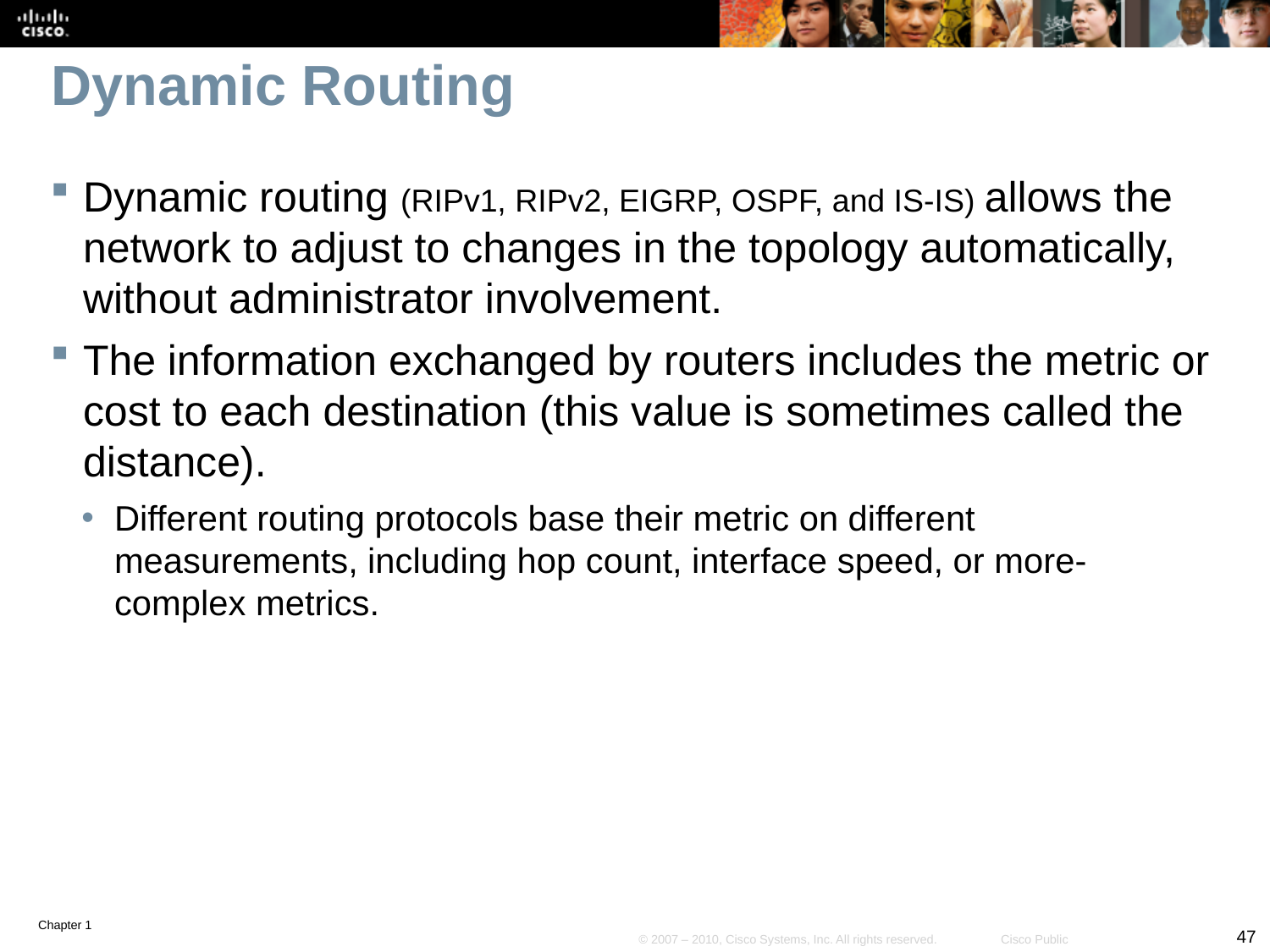

# Dynamic Routing
Dynamic routing (RIPv1, RIPv2, EIGRP, OSPF, and IS-IS) allows the network to adjust to changes in the topology automatically, without administrator involvement.
The information exchanged by routers includes the metric or cost to each destination (this value is sometimes called the distance).
Different routing protocols base their metric on different measurements, including hop count, interface speed, or more-complex metrics.